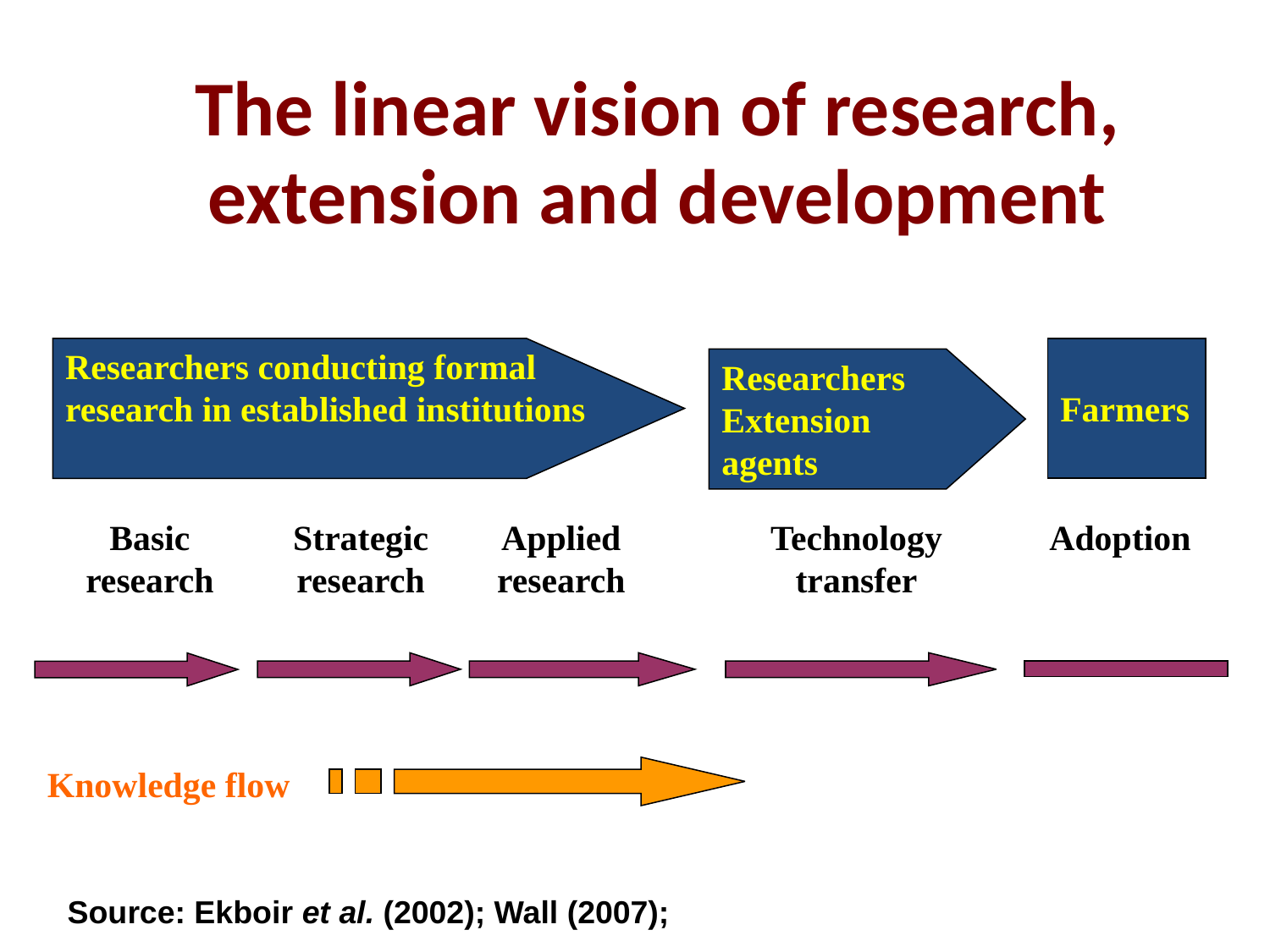

# The linear vision of research, extension and development
Researchers conducting formal research in established institutions

Farmers
Researchers
Extension agents
Basic research
Strategic research
Applied research
Technology transfer
Adoption

Knowledge flow

Source: Ekboir et al. (2002); Wall (2007);